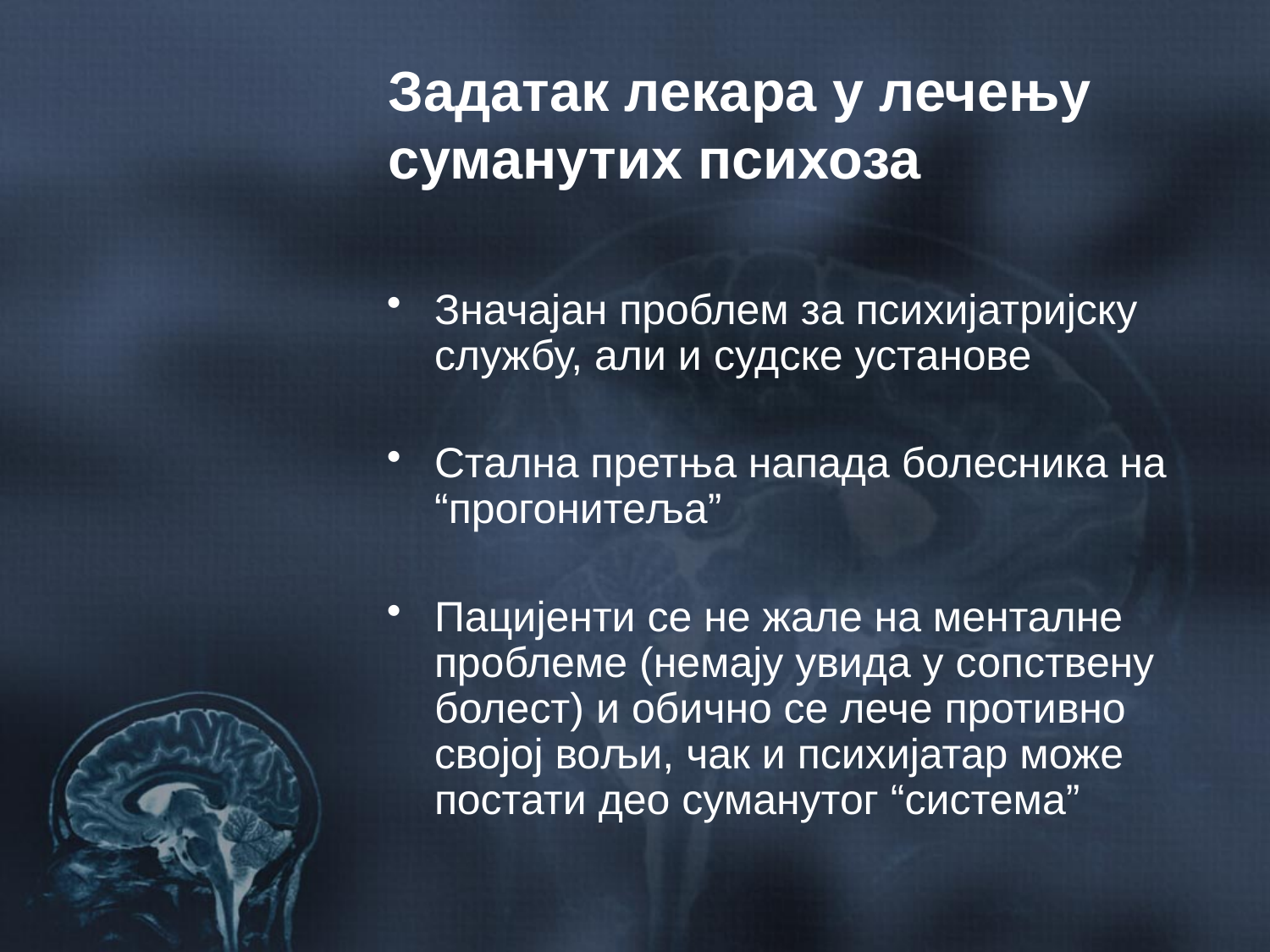

# Задатак лекара у лечењу суманутих психоза

Значајан проблем за психијатријску службу, али и судске установе

Стална претња напада болесника на “прогонитеља”

Пацијенти се не жале на менталне проблеме (немају увида у сопствену болест) и обично се лече противно својој вољи, чак и психијатар може постати део суманутог “система”